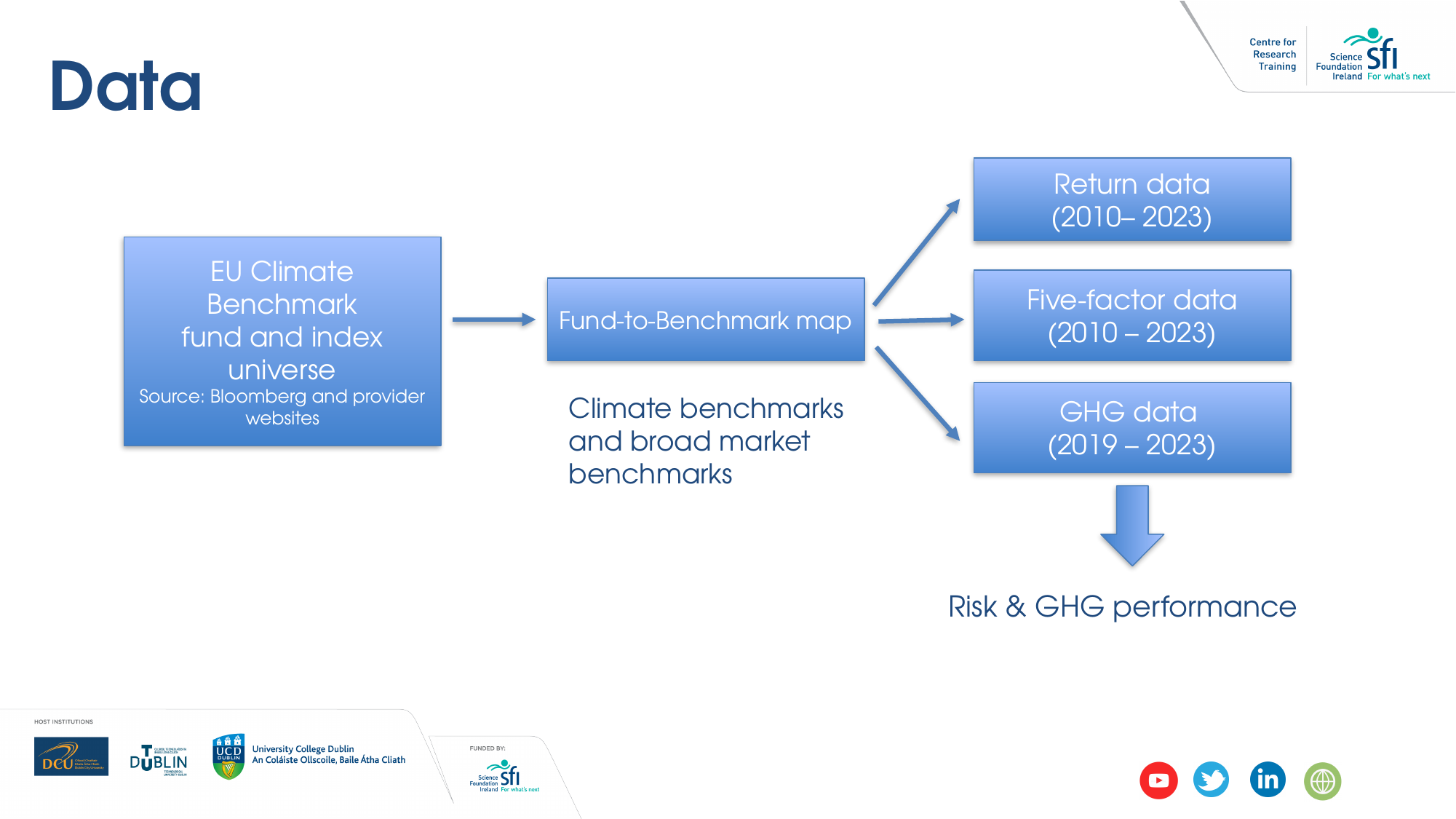

Data
Return data
(2010– 2023)
EU Climate Benchmark
 fund and index
universe
Source: Bloomberg and provider websites
Five-factor data
(2010 – 2023)
Fund-to-Benchmark map
GHG data
(2019 – 2023)
Climate benchmarks and broad market benchmarks

Risk & GHG performance